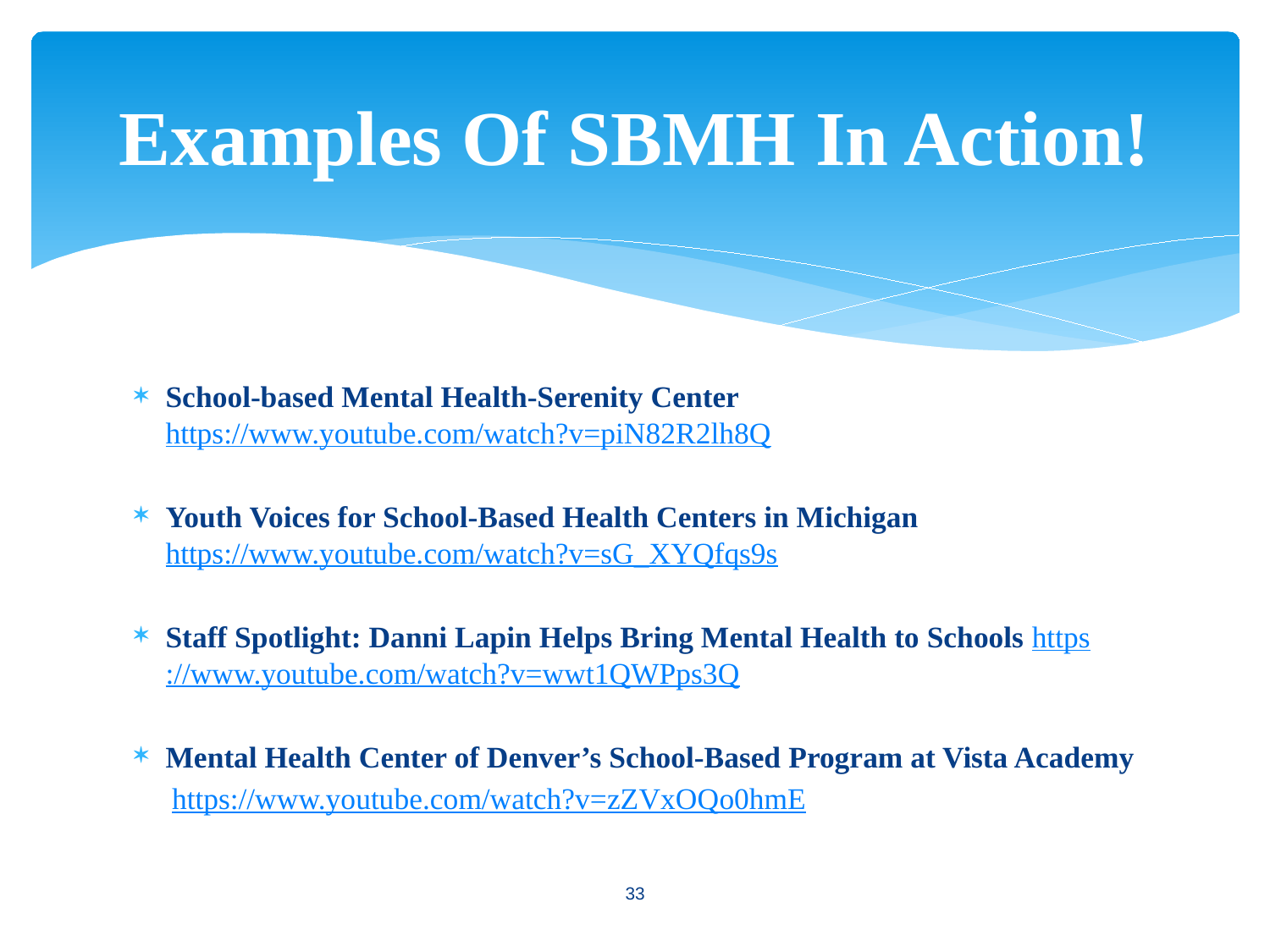

# Examples Of SBMH In Action!
School-based Mental Health-Serenity Center https://www.youtube.com/watch?v=piN82R2lh8Q

Youth Voices for School-Based Health Centers in Michigan https://www.youtube.com/watch?v=sG_XYQfqs9s

Staff Spotlight: Danni Lapin Helps Bring Mental Health to Schools https://www.youtube.com/watch?v=wwt1QWPps3Q

Mental Health Center of Denver’s School-Based Program at Vista Academy
     https://www.youtube.com/watch?v=zZVxOQo0hmE

33